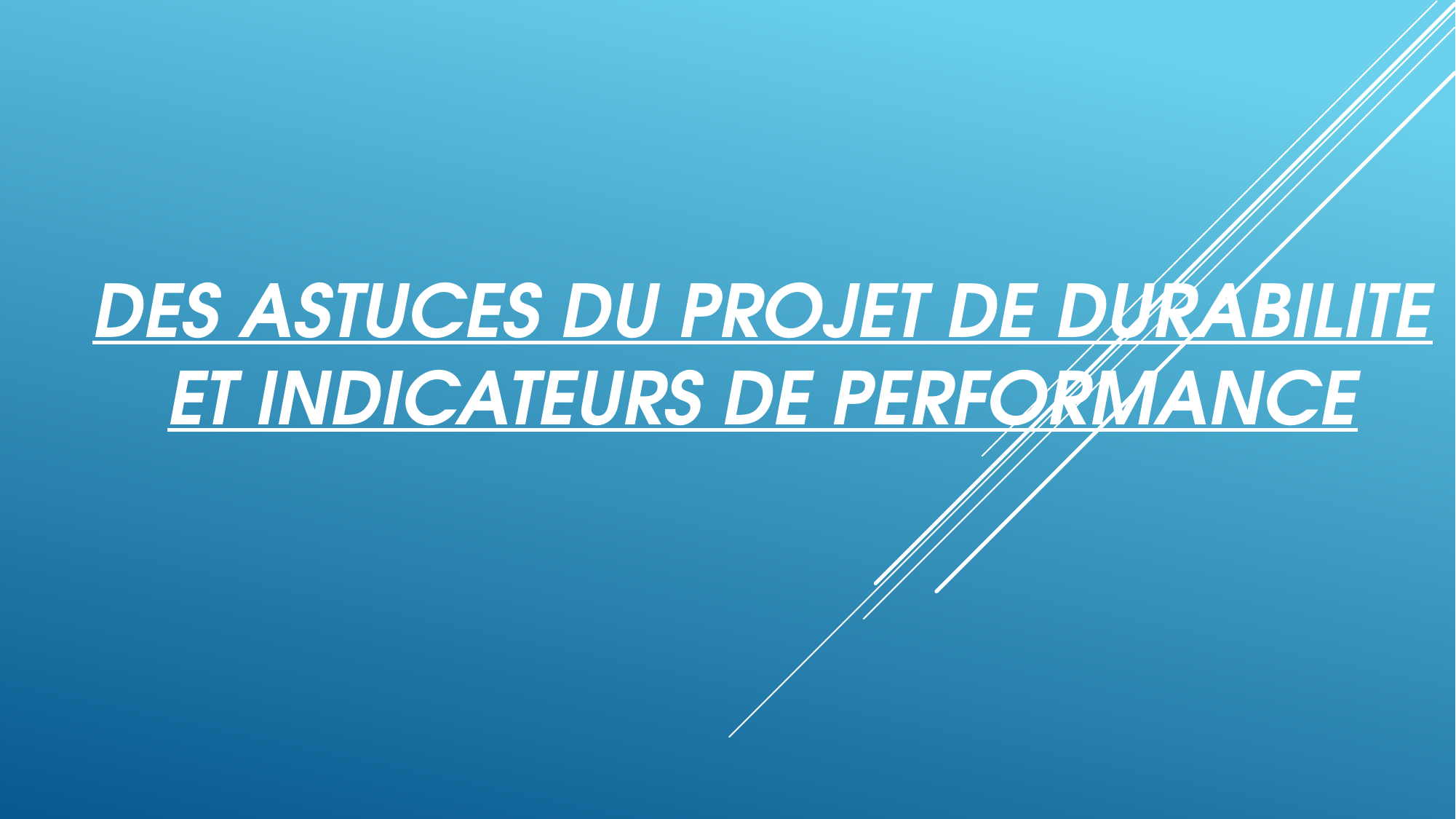

# DES ASTUCES DU PROJET DE DURABILITE ET INDICATEURS DE PERFORMANCE